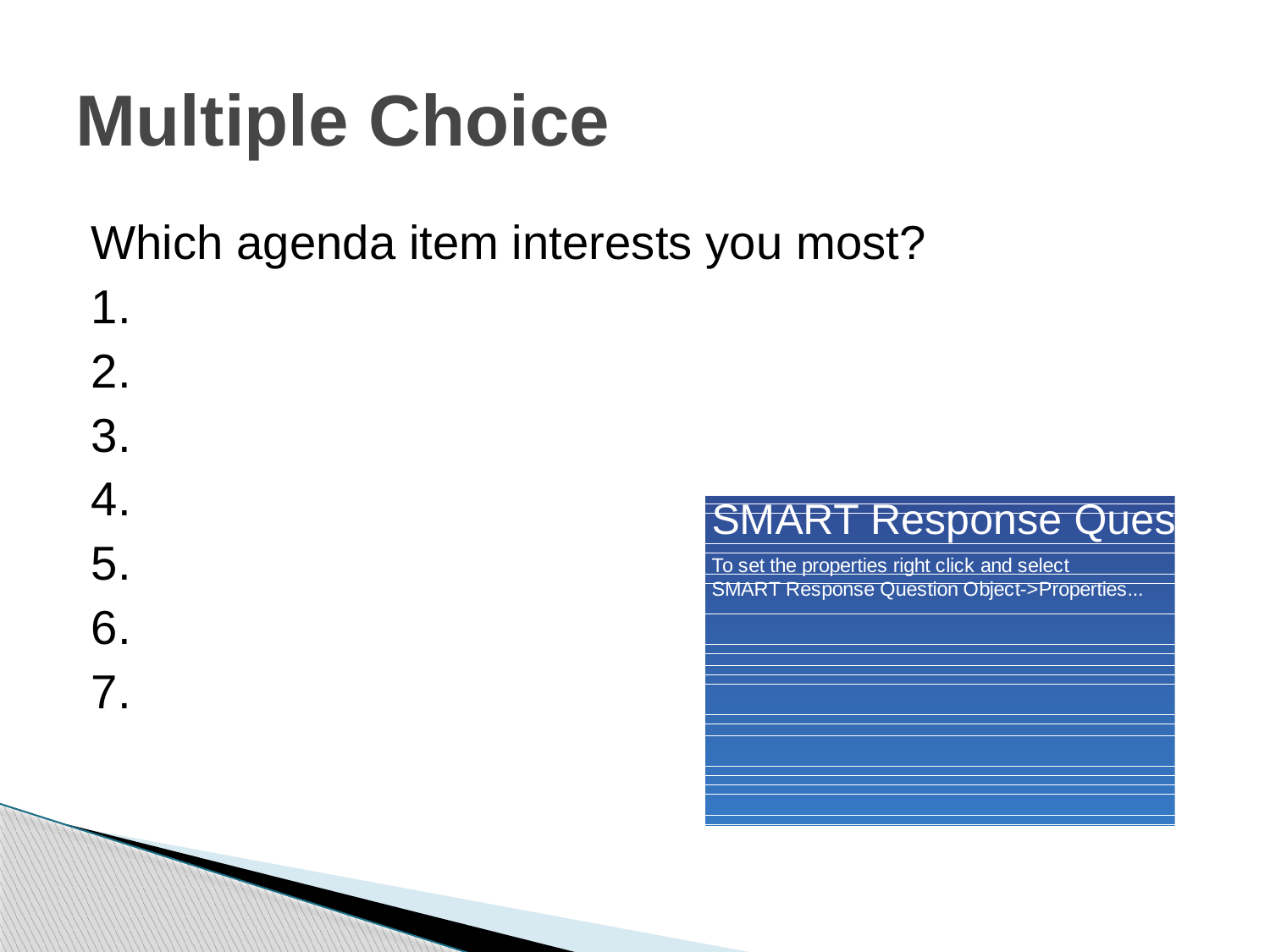

# Multiple Choice
Which agenda item interests you most?
1.
2.
3.
4.
5.
6.
7.